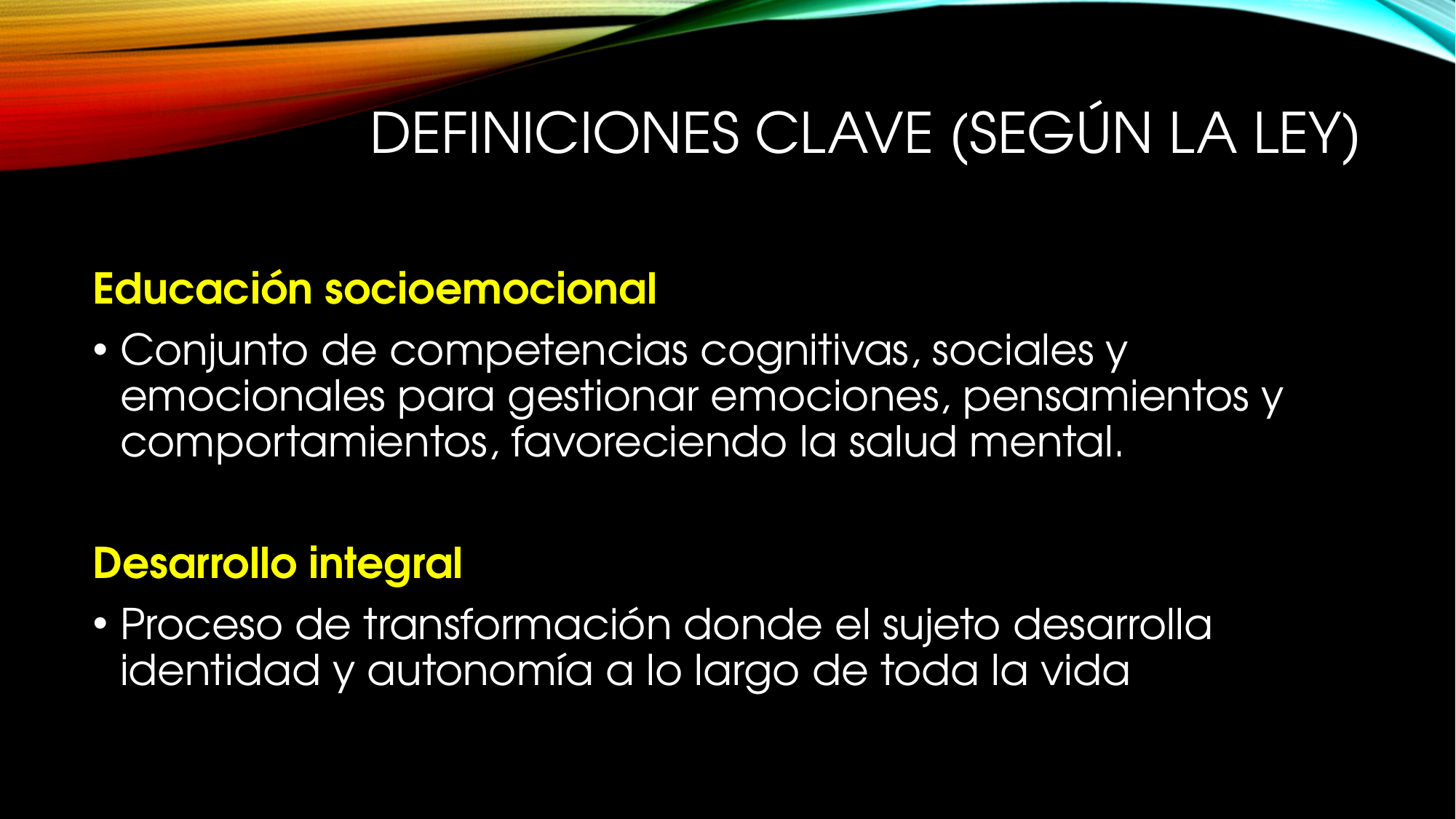

# Definiciones clave (según la ley)
Educación socioemocional
Conjunto de competencias cognitivas, sociales y emocionales para gestionar emociones, pensamientos y comportamientos, favoreciendo la salud mental.

Desarrollo integral
Proceso de transformación donde el sujeto desarrolla identidad y autonomía a lo largo de toda la vida